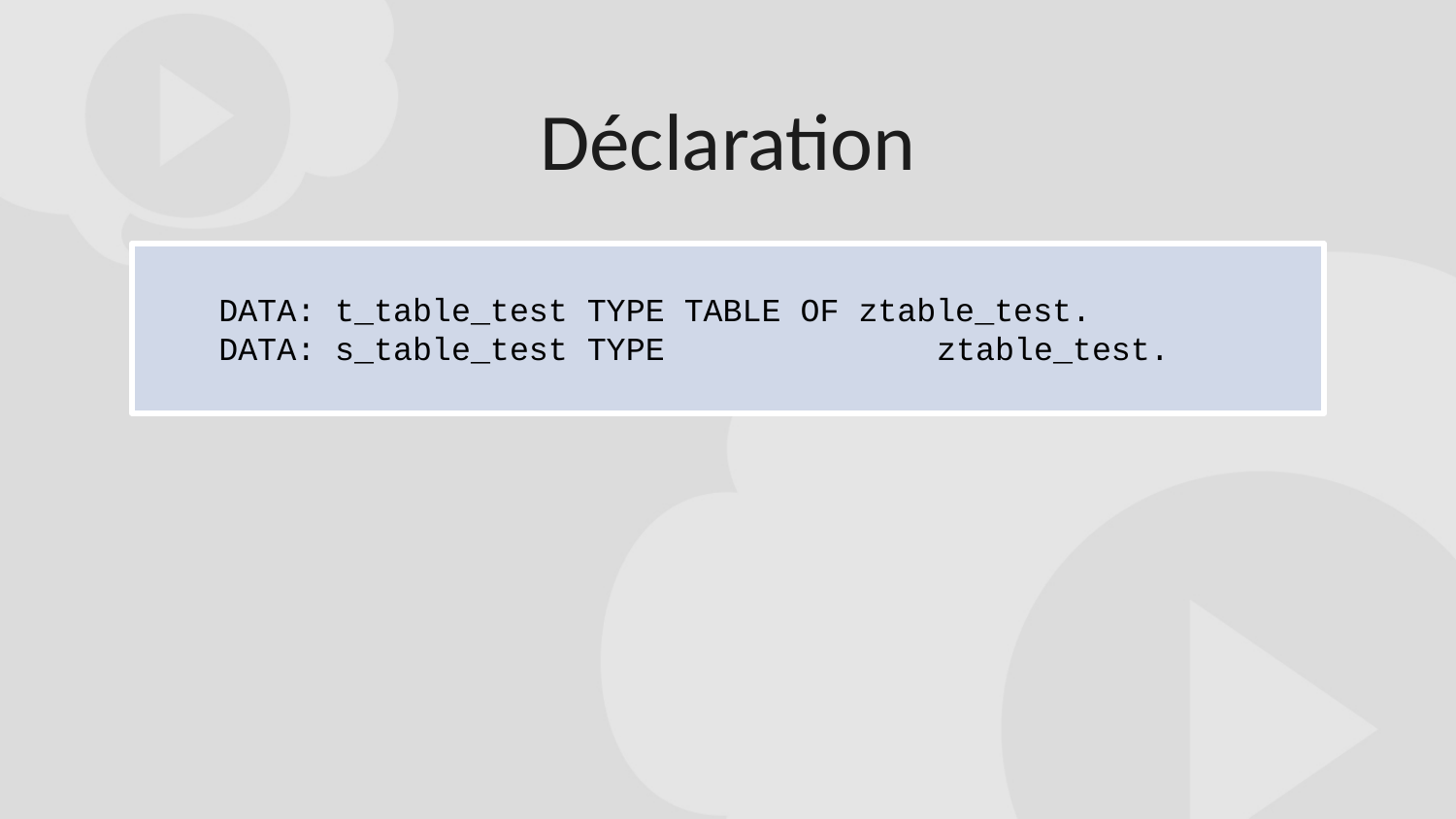

Déclaration

DATA: t_table_test TYPE TABLE OF ztable_test.
DATA: s_table_test TYPE 	       ztable_test.